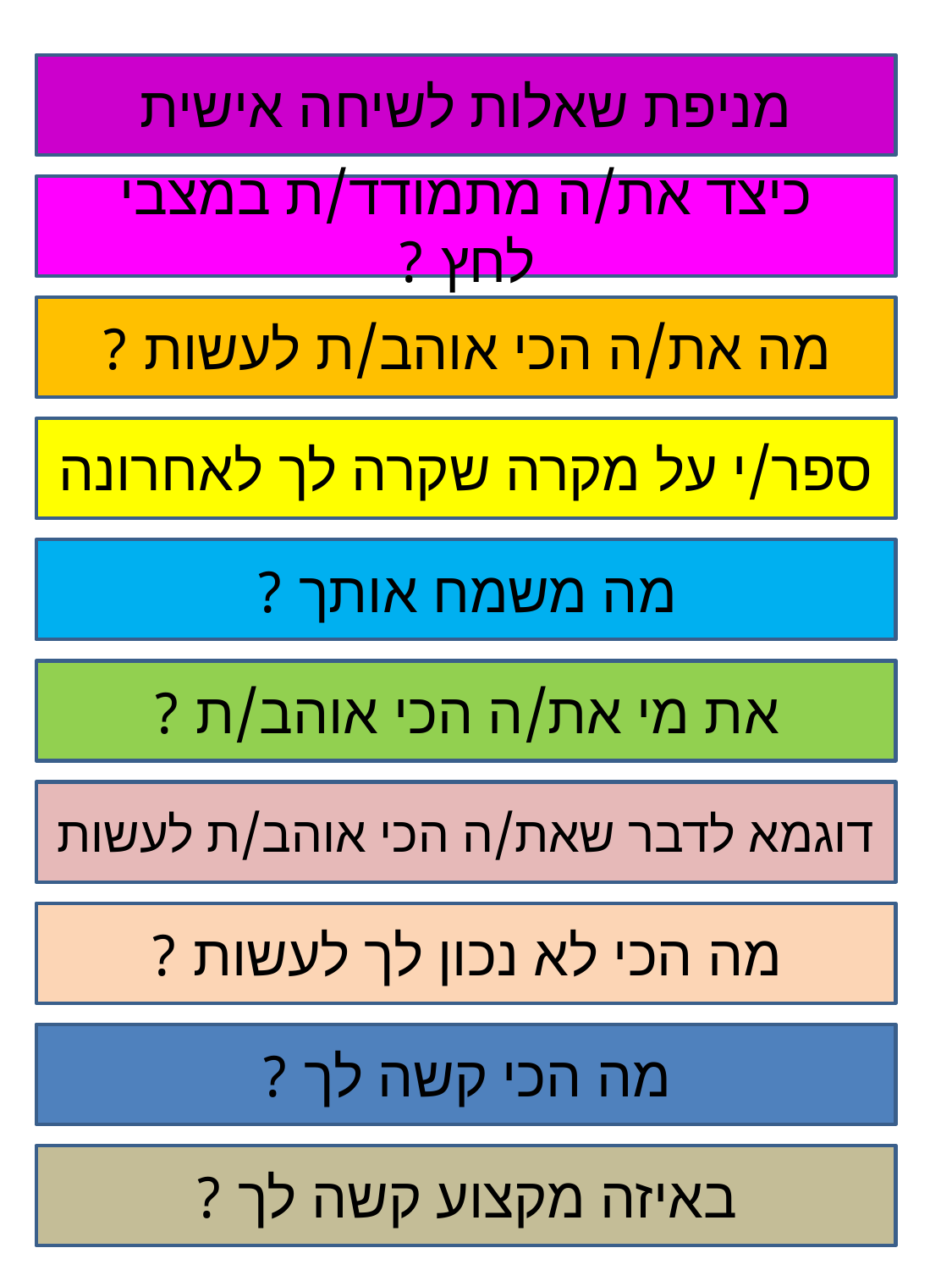

מניפת שאלות לשיחה אישית

כיצד את/ה מתמודד/ת במצבי לחץ ?
מה את/ה הכי אוהב/ת לעשות ?
ספר/י על מקרה שקרה לך לאחרונה
מה משמח אותך ?
את מי את/ה הכי אוהב/ת ?
דוגמא לדבר שאת/ה הכי אוהב/ת לעשות
מה הכי לא נכון לך לעשות ?
מה הכי קשה לך ?
באיזה מקצוע קשה לך ?